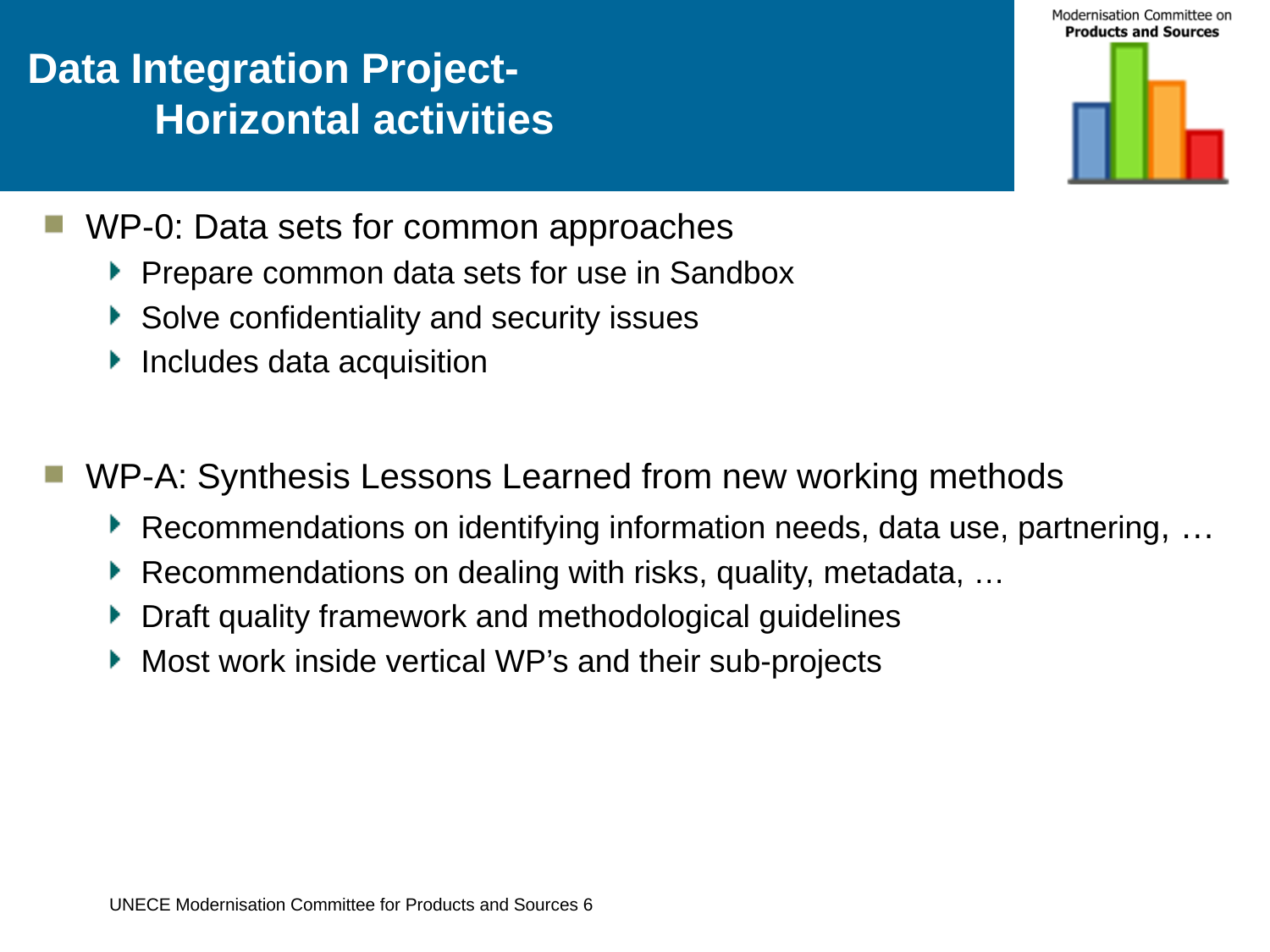

# Data Integration Project- Horizontal activities
WP-0: Data sets for common approaches
Prepare common data sets for use in Sandbox
Solve confidentiality and security issues
Includes data acquisition

WP-A: Synthesis Lessons Learned from new working methods
Recommendations on identifying information needs, data use, partnering, …
Recommendations on dealing with risks, quality, metadata, …
Draft quality framework and methodological guidelines
Most work inside vertical WP’s and their sub-projects
UNECE Modernisation Committee for Products and Sources 6